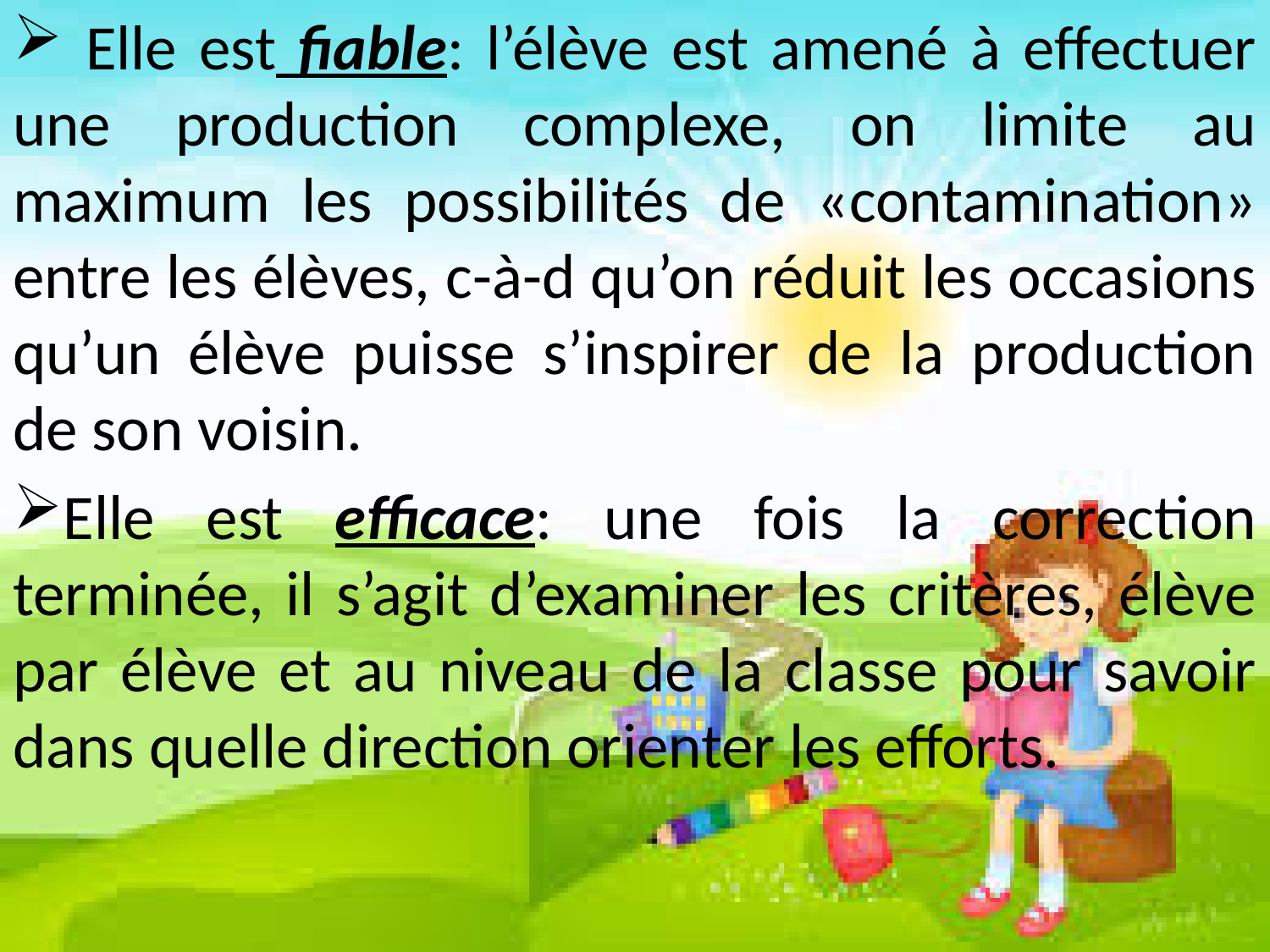

Elle est fiable: l’élève est amené à effectuer une production complexe, on limite au maximum les possibilités de «contamination» entre les élèves, c-à-d qu’on réduit les occasions qu’un élève puisse s’inspirer de la production de son voisin.
Elle est efficace: une fois la correction terminée, il s’agit d’examiner les critères, élève par élève et au niveau de la classe pour savoir dans quelle direction orienter les efforts.